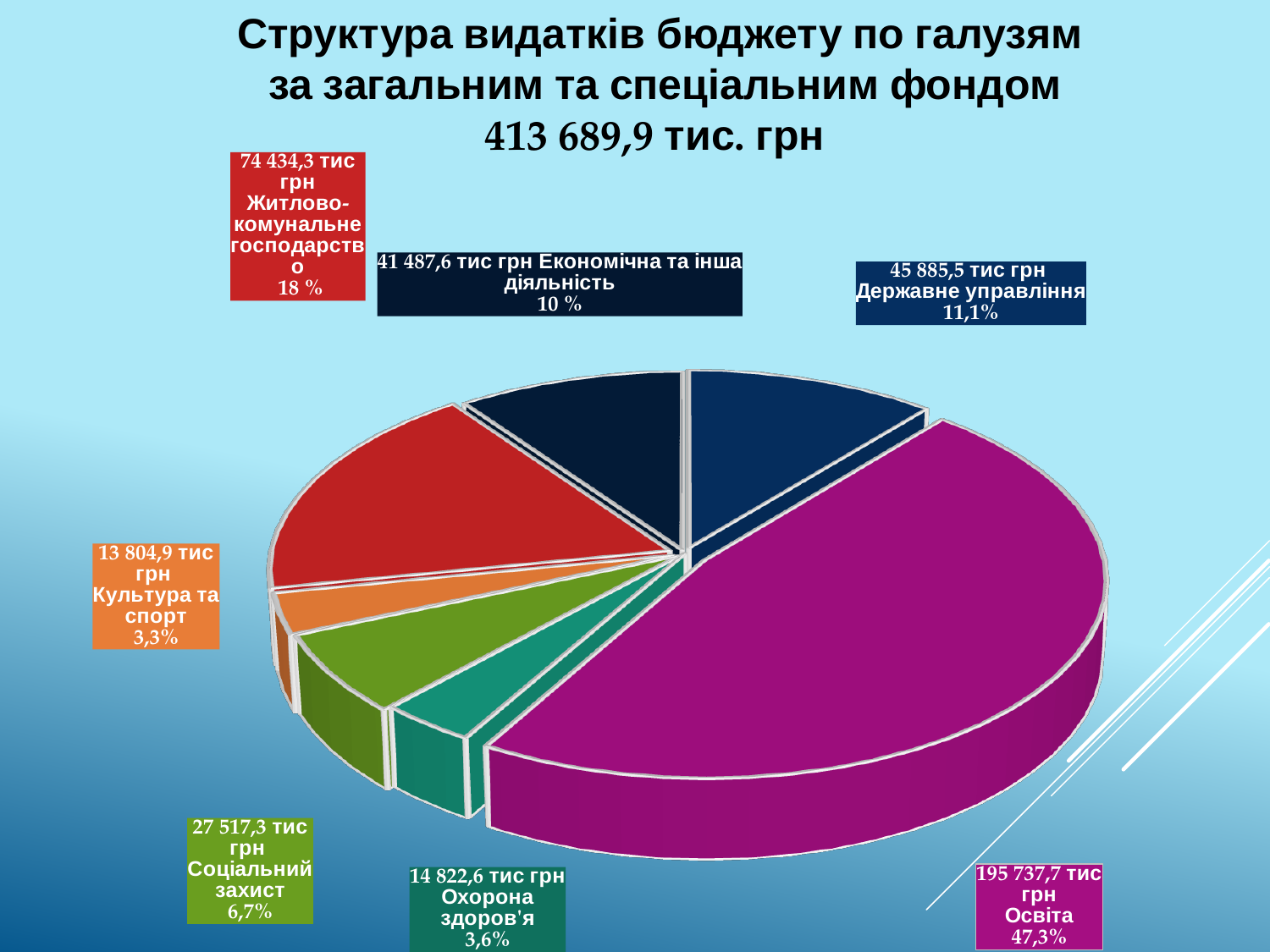

Структура видатків бюджету по галузям
 за загальним та спеціальним фондом
413 689,9 тис. грн

[unsupported chart]